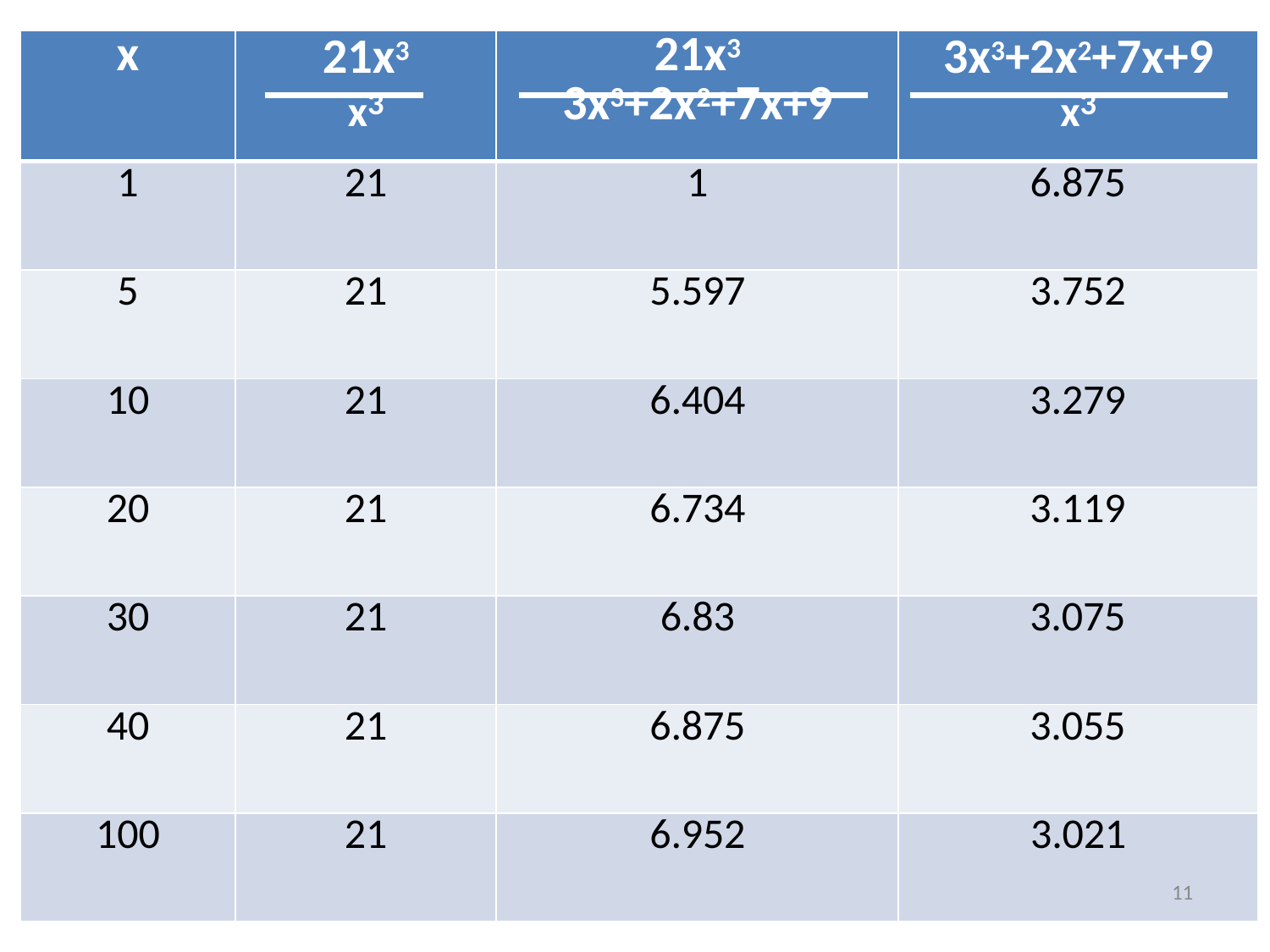

| x | 21x3 x3 | 21x3 3x3+2x2+7x+9 | 3x3+2x2+7x+9 x3 |
| --- | --- | --- | --- |
| 1 | 21 | 1 | 6.875 |
| 5 | 21 | 5.597 | 3.752 |
| 10 | 21 | 6.404 | 3.279 |
| 20 | 21 | 6.734 | 3.119 |
| 30 | 21 | 6.83 | 3.075 |
| 40 | 21 | 6.875 | 3.055 |
| 100 | 21 | 6.952 | 3.021 11 |